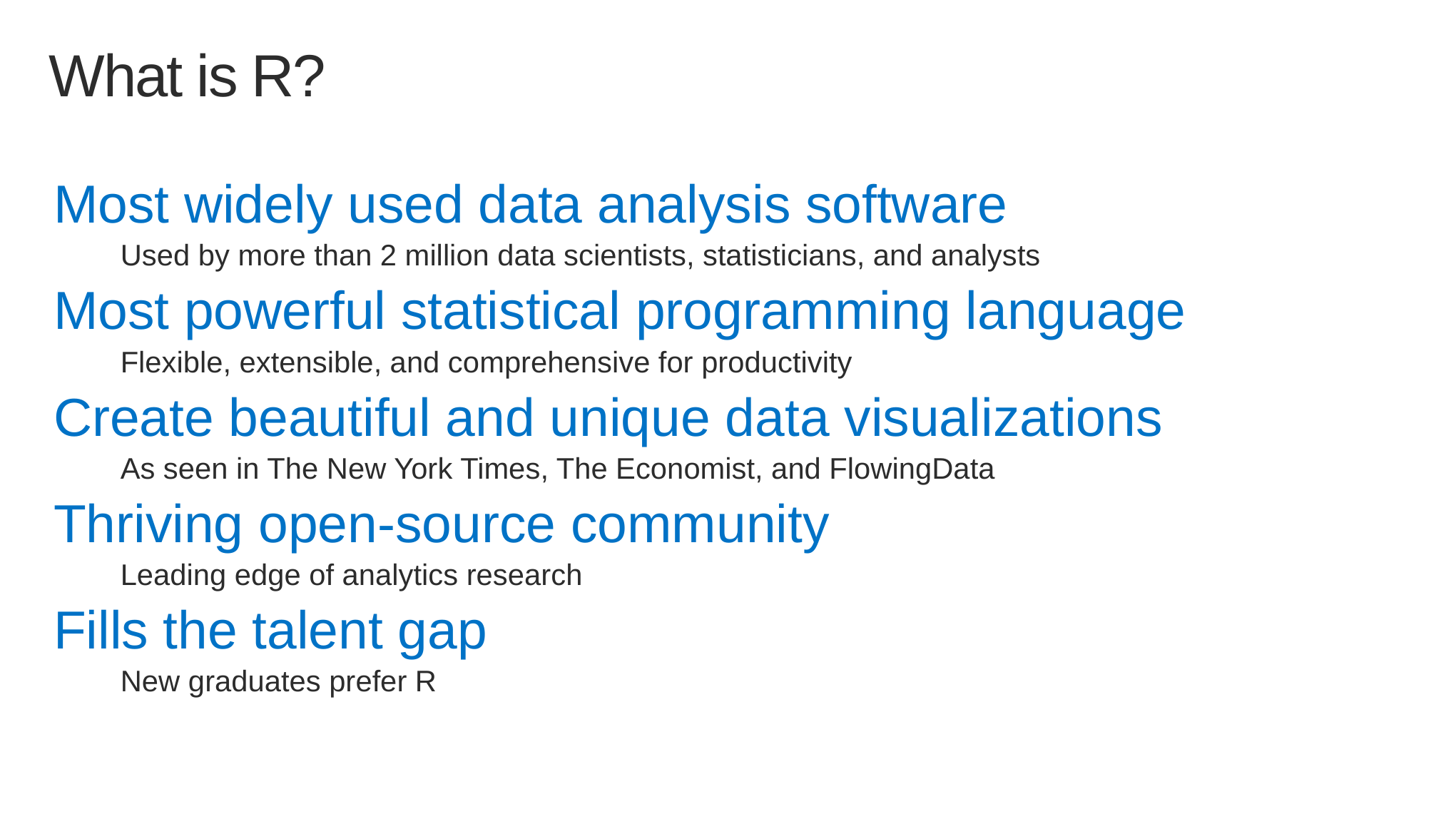

# What is R?
Most widely used data analysis software
Used by more than 2 million data scientists, statisticians, and analysts
Most powerful statistical programming language
Flexible, extensible, and comprehensive for productivity
Create beautiful and unique data visualizations
As seen in The New York Times, The Economist, and FlowingData
Thriving open-source community
Leading edge of analytics research
Fills the talent gap
New graduates prefer R